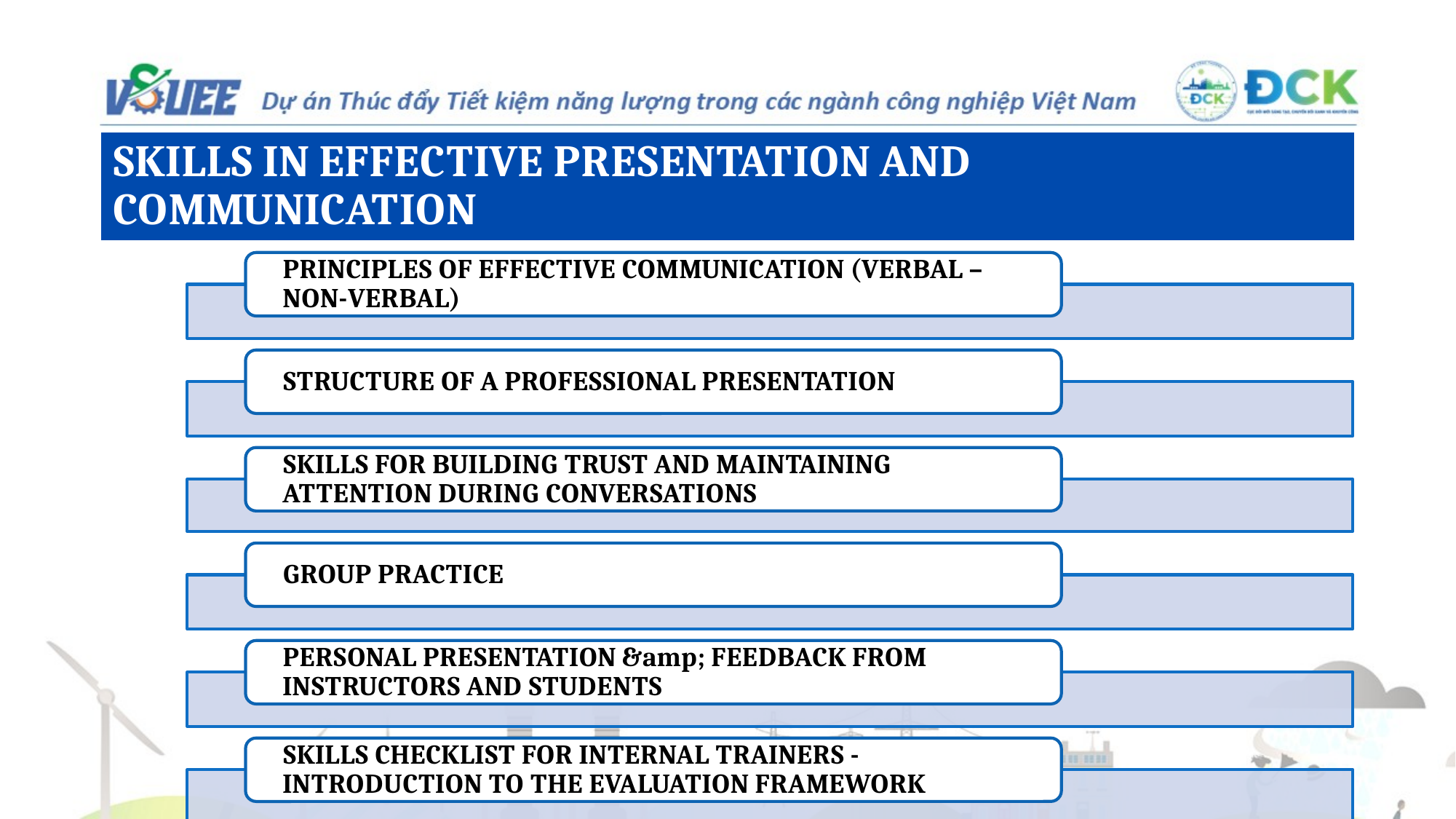

# SKILLS IN EFFECTIVE PRESENTATION AND COMMUNICATION
PRINCIPLES OF EFFECTIVE COMMUNICATION (VERBAL – NON-VERBAL)
STRUCTURE OF A PROFESSIONAL PRESENTATION
SKILLS FOR BUILDING TRUST AND MAINTAINING ATTENTION DURING CONVERSATIONS
GROUP PRACTICE
PERSONAL PRESENTATION &amp; FEEDBACK FROM INSTRUCTORS AND STUDENTS
SKILLS CHECKLIST FOR INTERNAL TRAINERS - INTRODUCTION TO THE EVALUATION FRAMEWORK